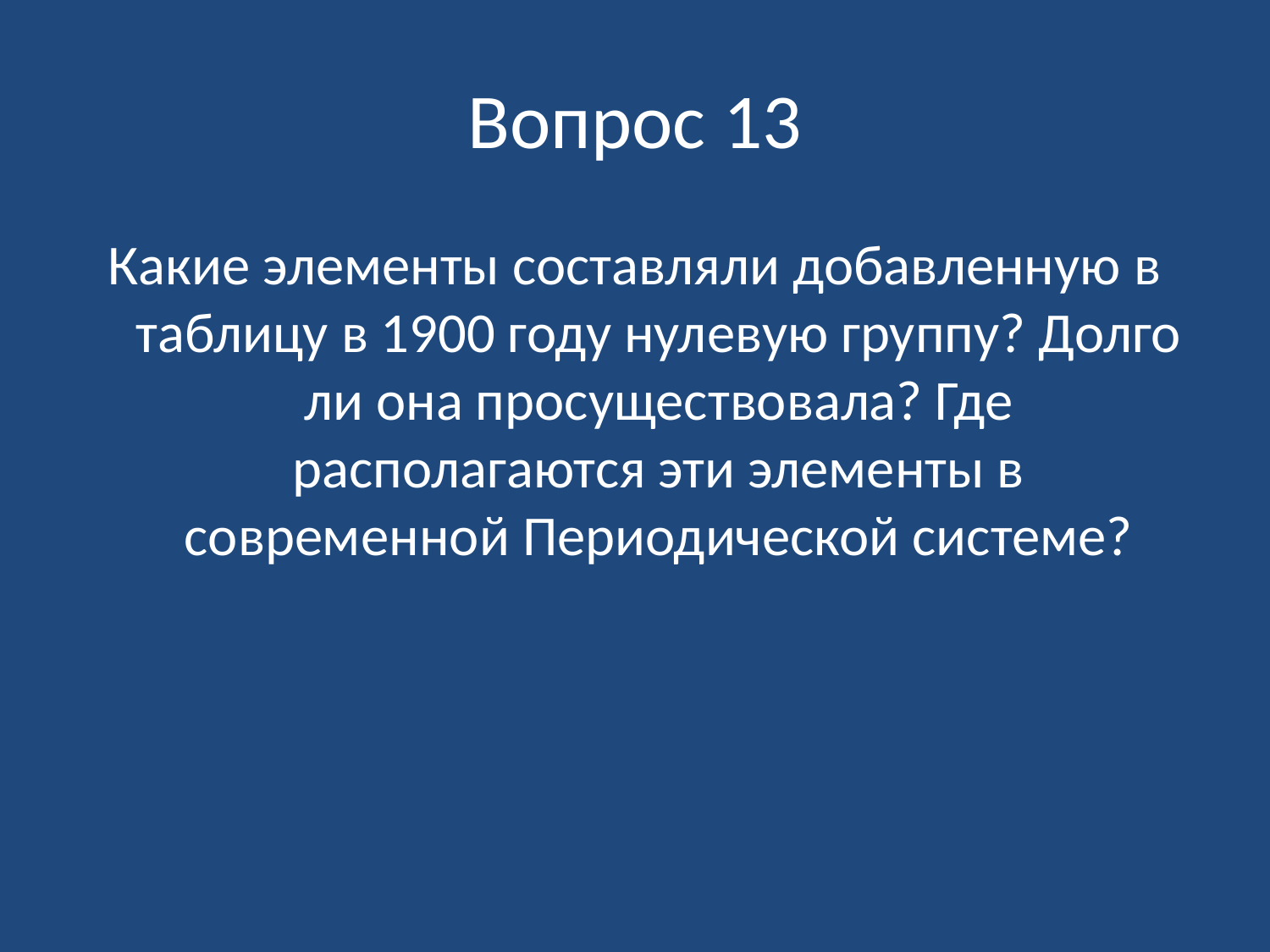

# Вопрос 13
Какие элементы составляли добавленную в таблицу в 1900 году нулевую группу? Долго ли она просуществовала? Где располагаются эти элементы в современной Периодической системе?